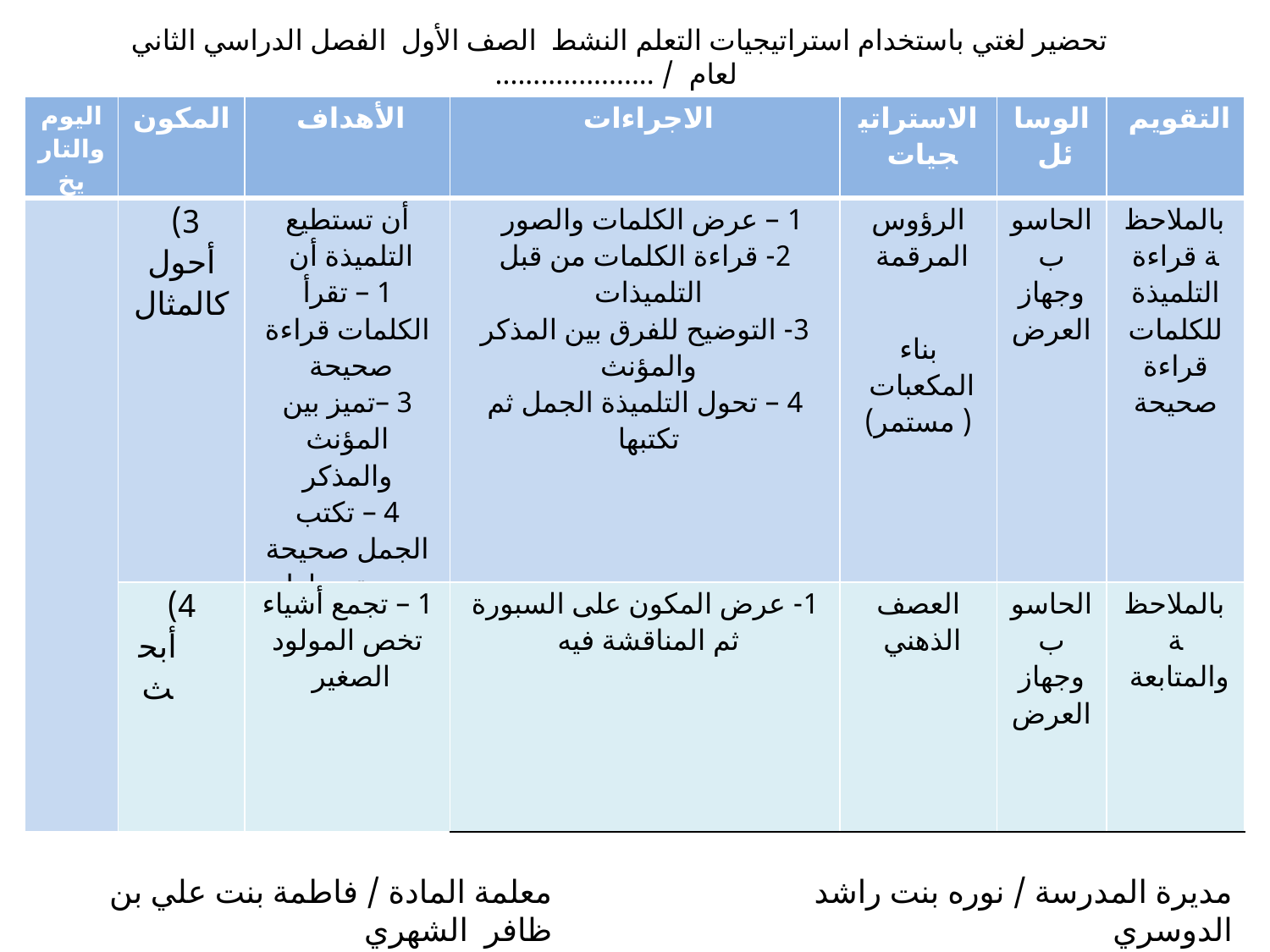

تحضير لغتي باستخدام استراتيجيات التعلم النشط  الصف الأول  الفصل الدراسي الثاني  لعام  / .....................

| اليوم والتاريخ | المكون | الأهداف | الاجراءات | الاستراتيجيات | الوسائل | التقويم |
| --- | --- | --- | --- | --- | --- | --- |
|  | 3) أحول كالمثال | أن تستطيع التلميذة أن 1 – تقرأ الكلمات قراءة صحيحة 3 –تميز بين المؤنث والمذكر 4 – تكتب الجمل صحيحة بعد تحويلها | 1 – عرض الكلمات والصور 2- قراءة الكلمات من قبل التلميذات 3- التوضيح للفرق بين المذكر والمؤنث 4 – تحول التلميذة الجمل ثم تكتبها | الرؤوس المرقمة بناء المكعبات ( مستمر) | الحاسوب وجهاز العرض | بالملاحظة قراءة التلميذة للكلمات قراءة صحيحة |
|  | 4) أبحث | 1 – تجمع أشياء تخص المولود الصغير | 1- عرض المكون على السبورة ثم المناقشة فيه | العصف الذهني | الحاسوب وجهاز العرض | بالملاحظة والمتابعة |
معلمة المادة / فاطمة بنت علي بن ظافر  الشهري
مديرة المدرسة / نوره بنت راشد الدوسري